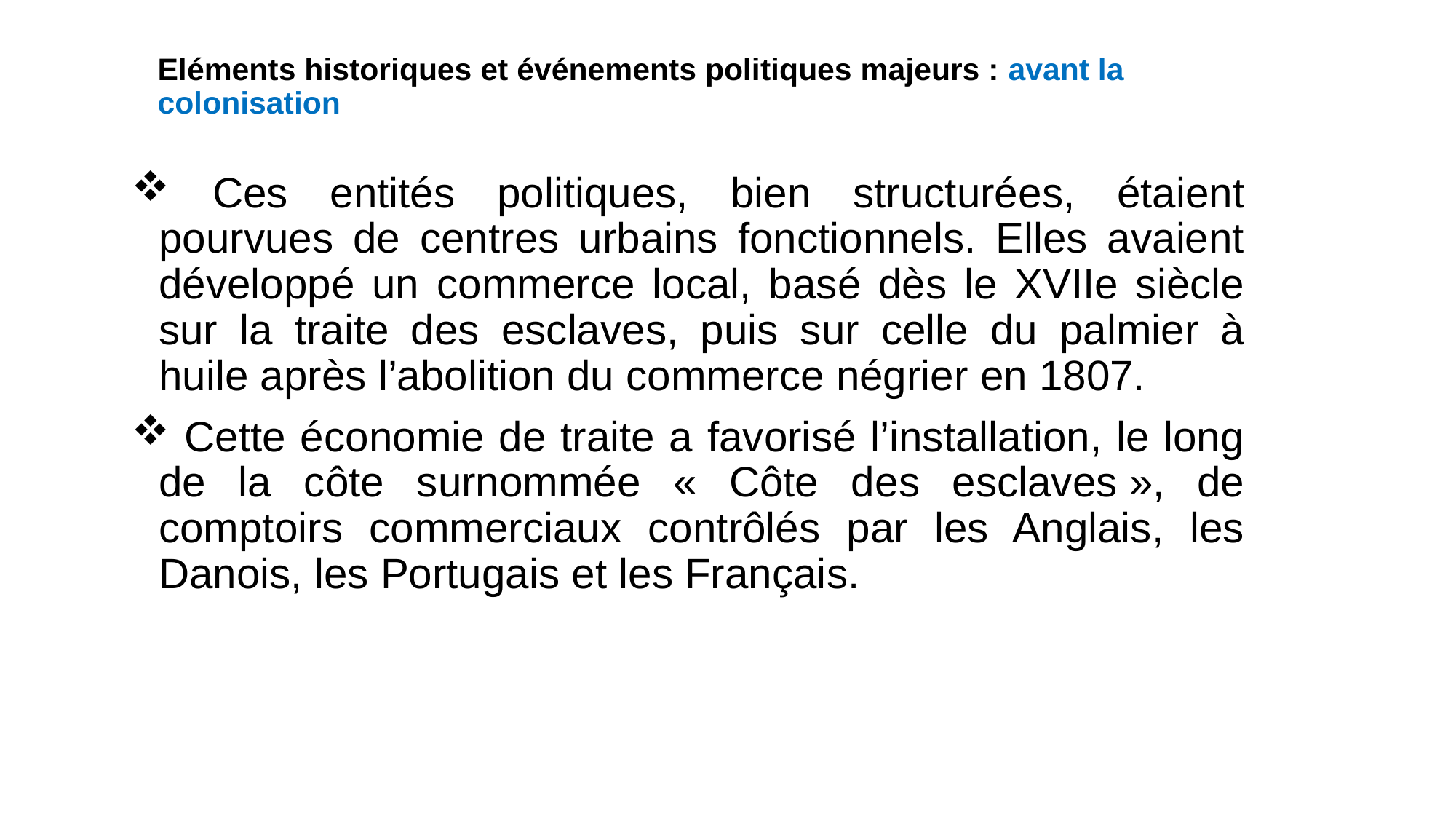

# Eléments historiques et événements politiques majeurs : avant la colonisation
 Ces entités politiques, bien structurées, étaient pourvues de centres urbains fonctionnels. Elles avaient développé un commerce local, basé dès le XVIIe siècle sur la traite des esclaves, puis sur celle du palmier à huile après l’abolition du commerce négrier en 1807.
 Cette économie de traite a favorisé l’installation, le long de la côte surnommée « Côte des esclaves », de comptoirs commerciaux contrôlés par les Anglais, les Danois, les Portugais et les Français.